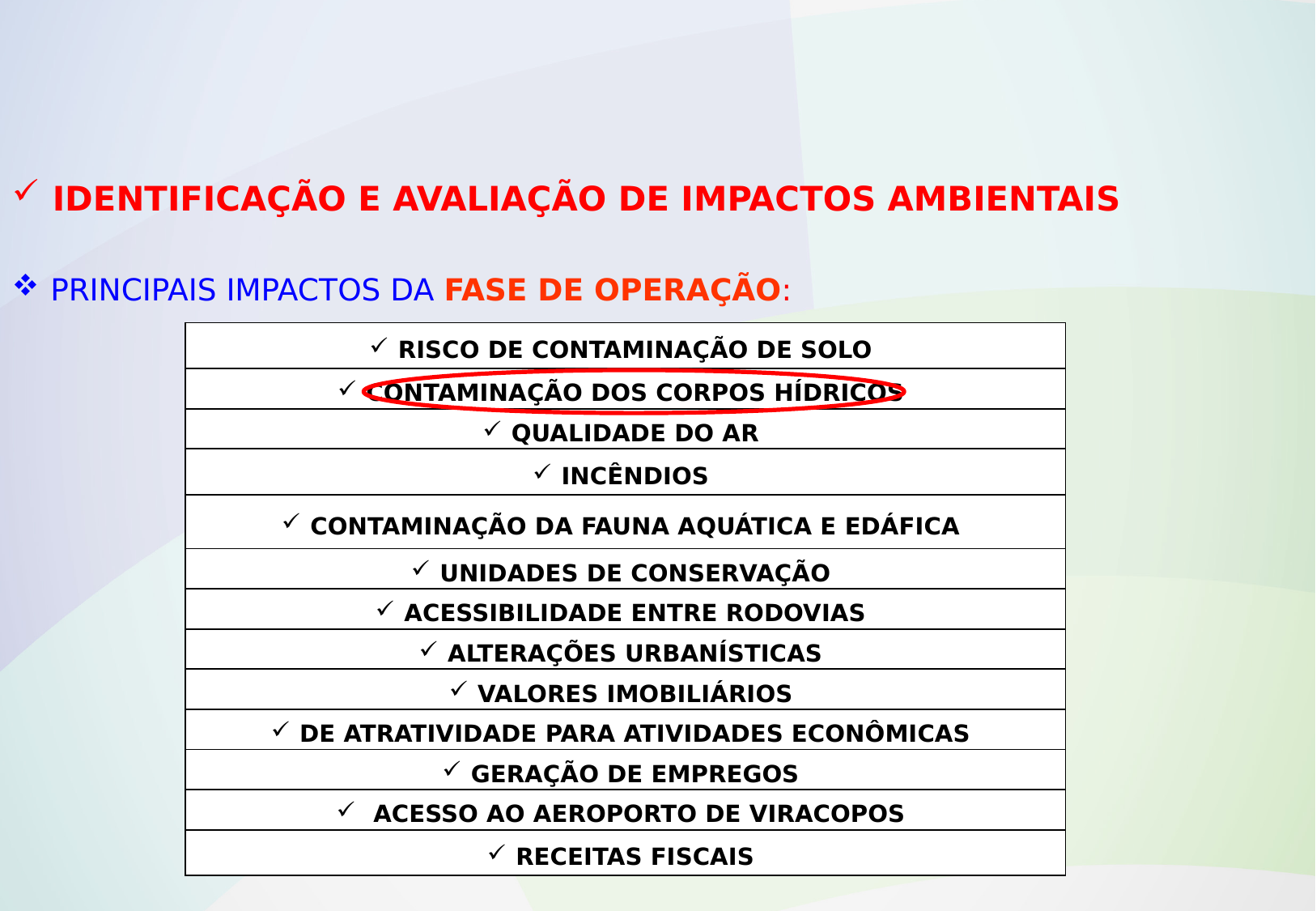

Identificação e Avaliação de Impactos Ambientais
 Principais impactos da Fase de Operação:
| risco de contaminação de solo |
| --- |
| contaminação dos corpos hídricos |
| qualidade do ar |
| incêndios |
| contaminação da fauna aquática e edáfica |
| Unidades de Conservação |
| acessibilidade entre rodovias |
| Alterações urbanísticas |
| valores imobiliários |
| de atratividade para atividades econômicas |
| Geração de empregos |
| acesso ao Aeroporto de Viracopos |
| Receitas Fiscais |